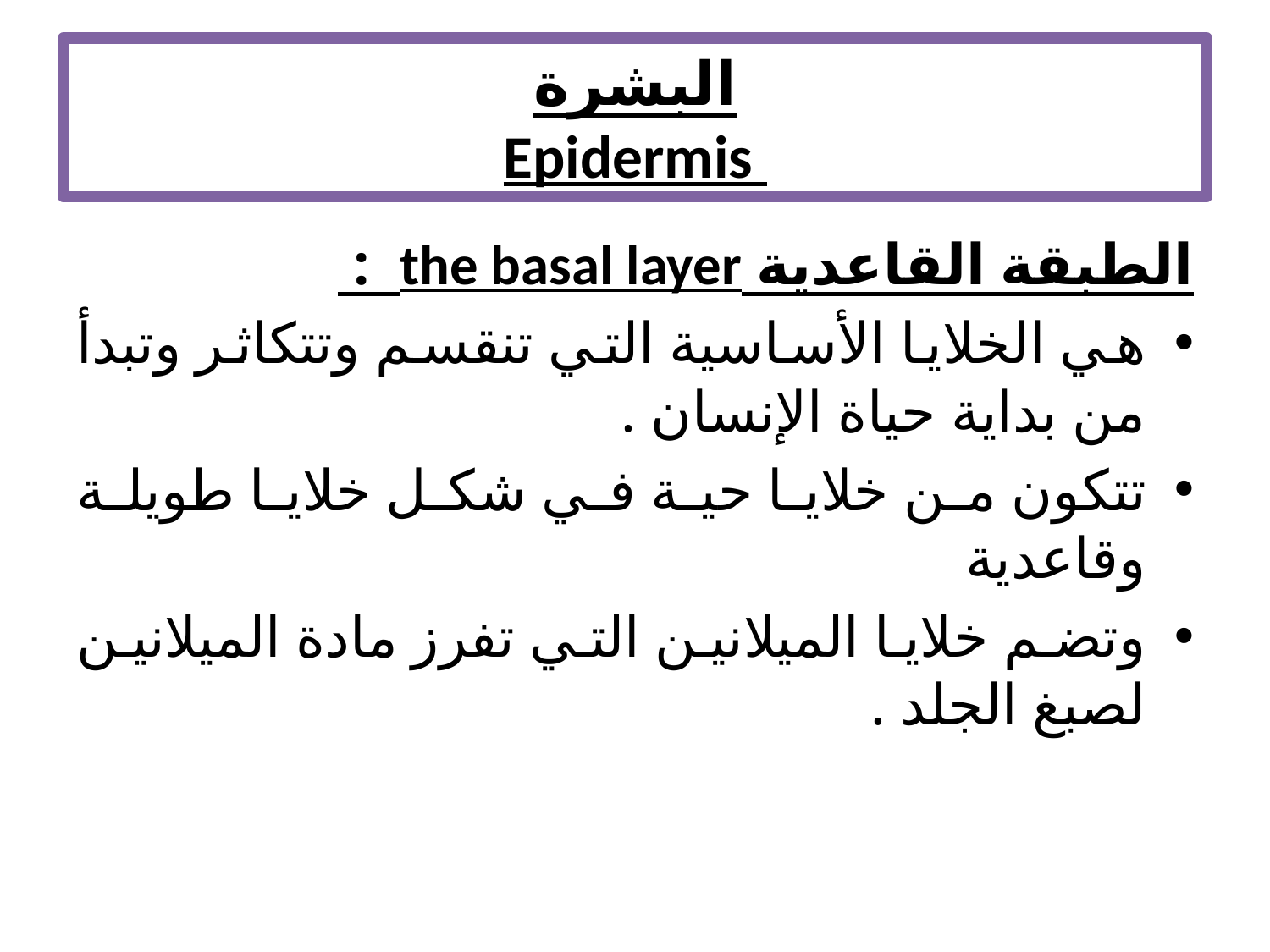

# البشرة Epidermis
الطبقة القاعدية the basal layer  :
هي الخلايا الأساسية التي تنقسم وتتكاثر وتبدأ من بداية حياة الإنسان .
تتكون من خلايا حية في شكل خلايا طويلة وقاعدية
وتضم خلايا الميلانين التي تفرز مادة الميلانين لصبغ الجلد .